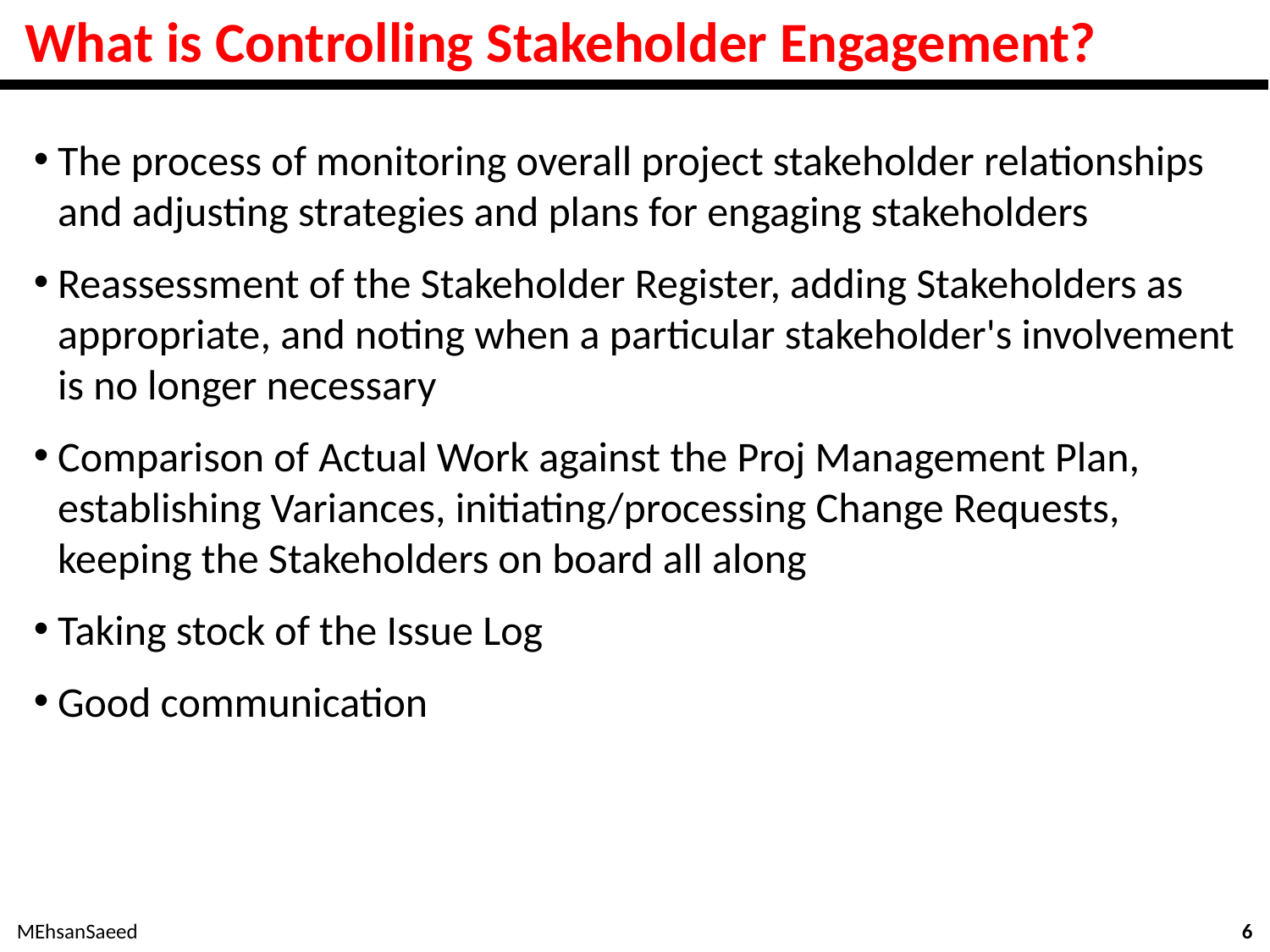

# What is Controlling Stakeholder Engagement?
The process of monitoring overall project stakeholder relationships and adjusting strategies and plans for engaging stakeholders
Reassessment of the Stakeholder Register, adding Stakeholders as appropriate, and noting when a particular stakeholder's involvement is no longer necessary
Comparison of Actual Work against the Proj Management Plan, establishing Variances, initiating/processing Change Requests, keeping the Stakeholders on board all along
Taking stock of the Issue Log
Good communication

MEhsanSaeed
6